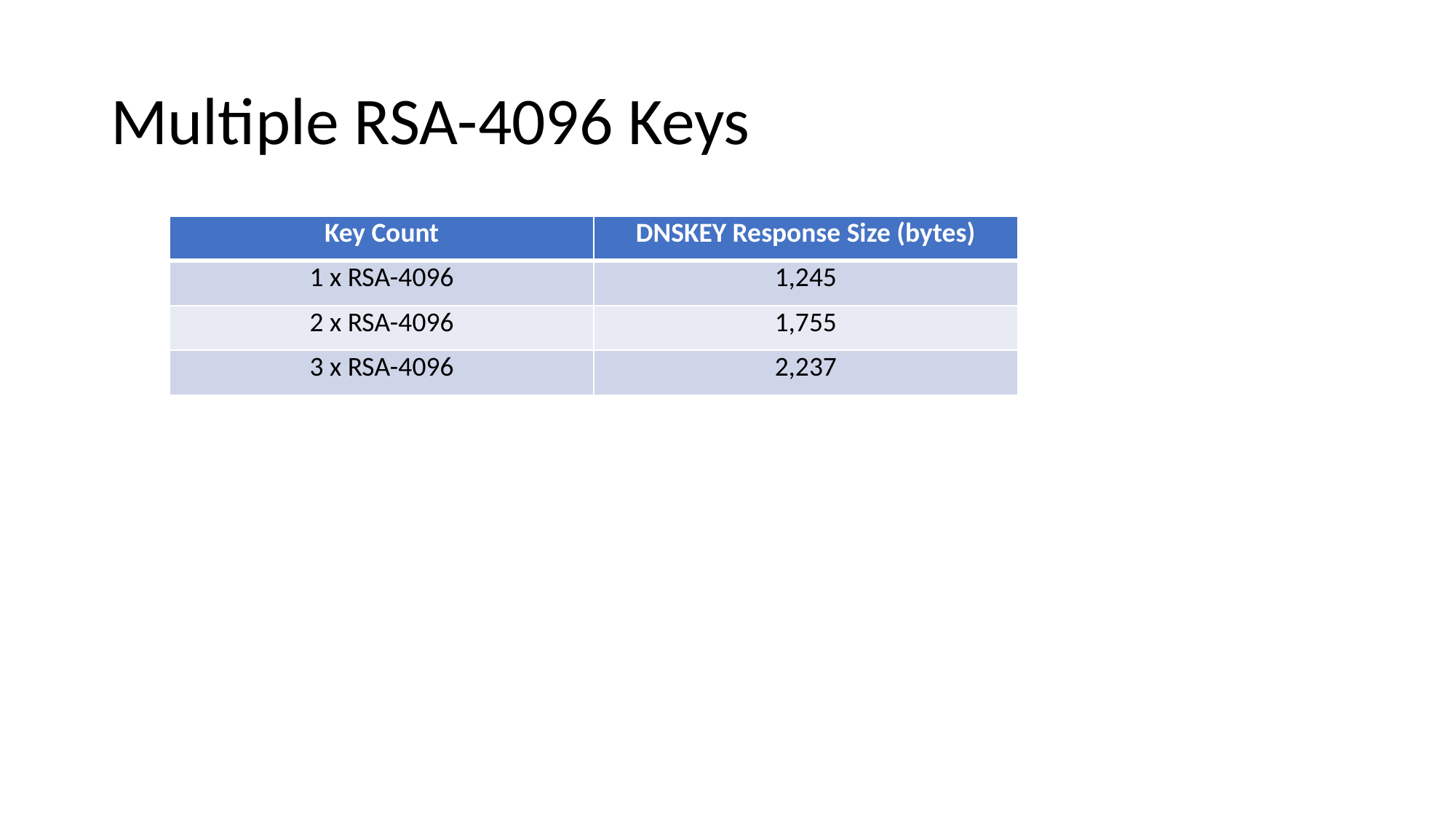

# Multiple RSA-4096 Keys
| Key Count | DNSKEY Response Size (bytes) |
| --- | --- |
| 1 x RSA-4096 | 1,245 |
| 2 x RSA-4096 | 1,755 |
| 3 x RSA-4096 | 2,237 |